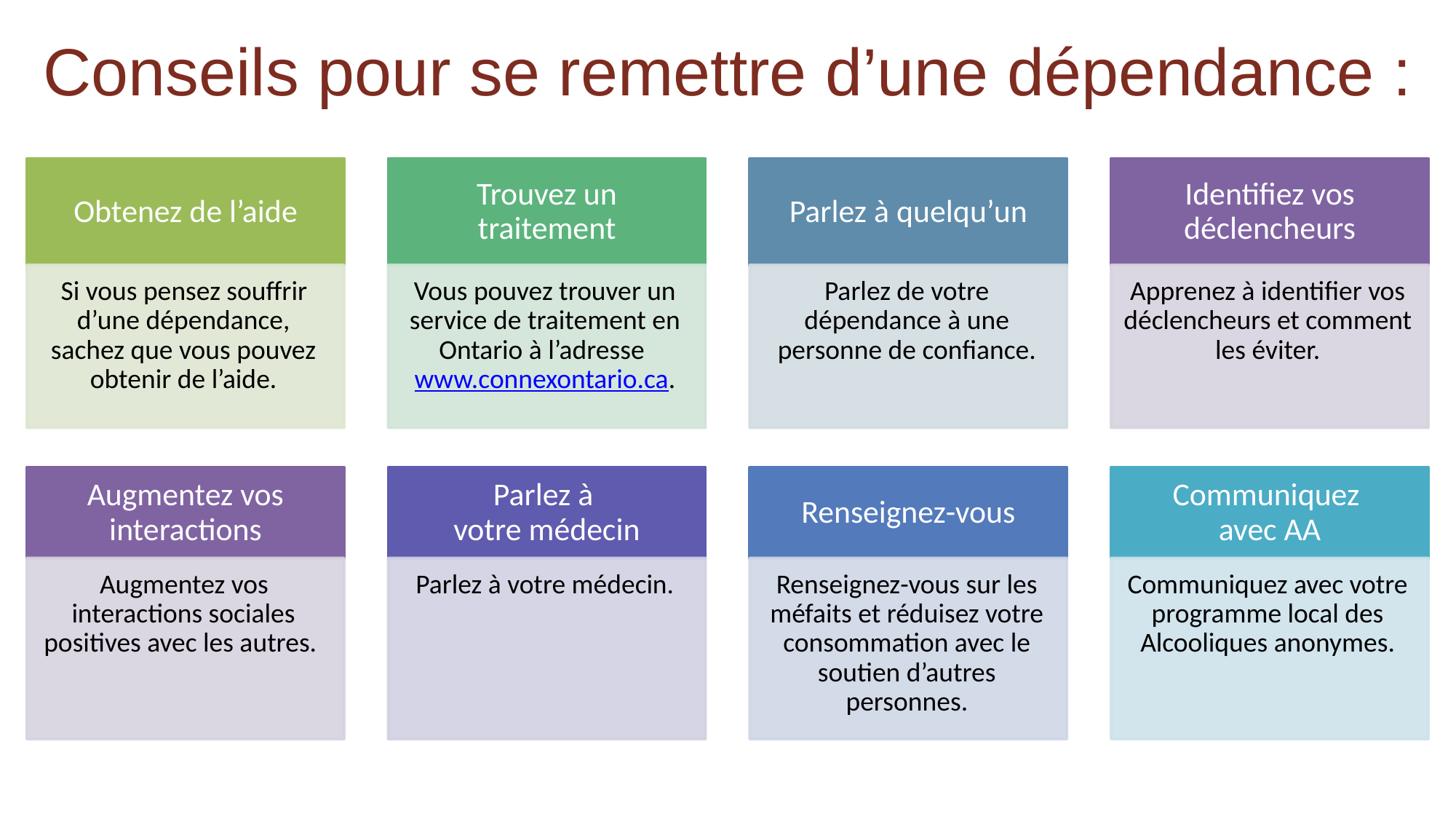

# Conseils pour se remettre d’une dépendance :
Obtenez de l’aide
Si vous pensez souffrir d’une dépendance, sachez que vous pouvez obtenir de l’aide.
Trouvez un traitement
Vous pouvez trouver un service de traitement en Ontario à l’adresse 
www.connexontario.ca.
Parlez à quelqu’un
Parlez de votre dépendance à une personne de confiance.
Identifiez vos déclencheurs
Apprenez à identifier vos déclencheurs et comment les éviter.
Augmentez vos interactions
Augmentez vos interactions sociales positives avec les autres.
Parlez à
votre médecin
Parlez à votre médecin.
Renseignez-vous
Renseignez-vous sur les méfaits et réduisez votre consommation avec le soutien d’autres personnes.
Communiquez
avec AA
Communiquez avec votre programme local des Alcooliques anonymes.